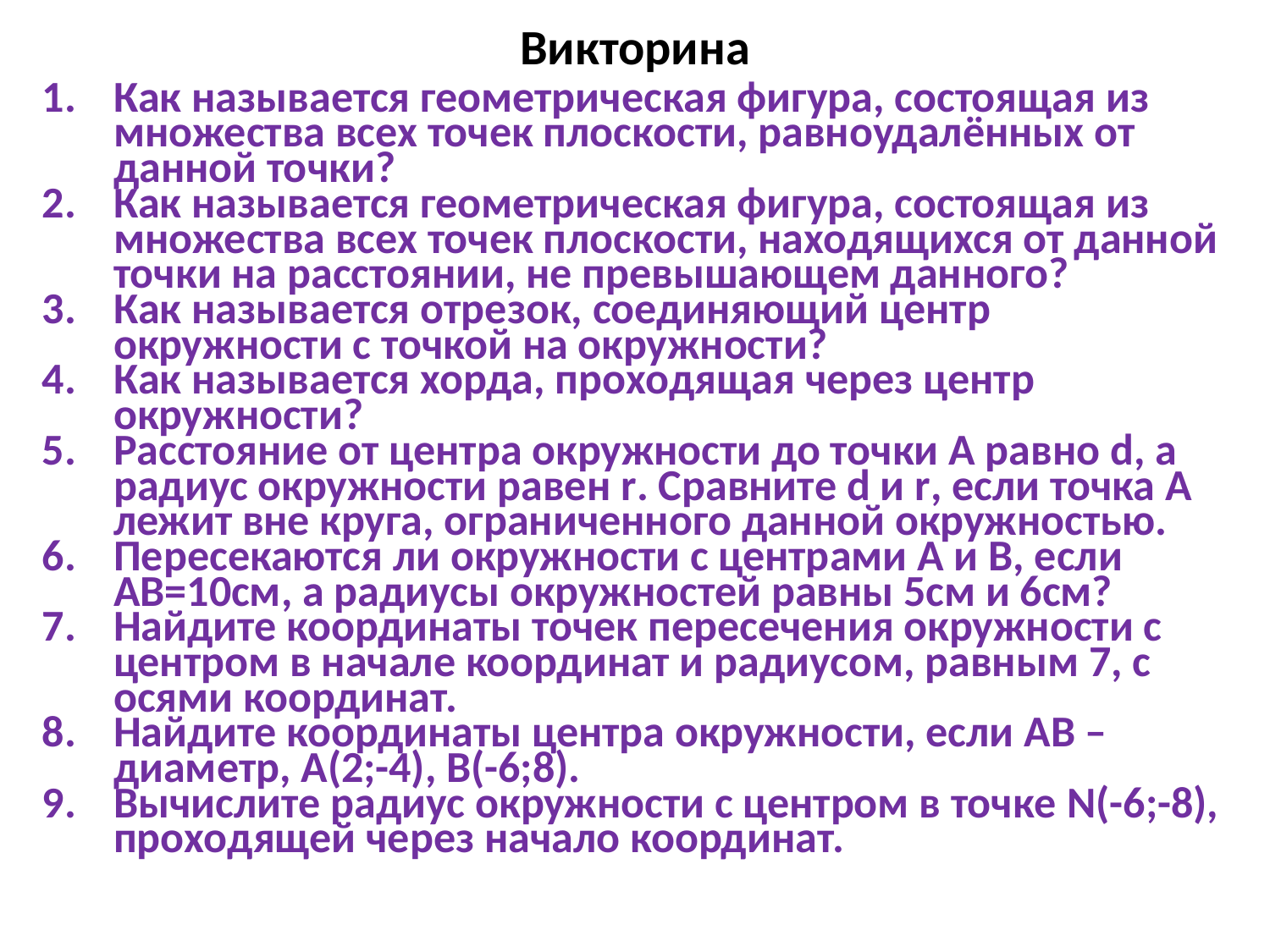

# Викторина
Как называется геометрическая фигура, состоящая из множества всех точек плоскости, равноудалённых от данной точки?
Как называется геометрическая фигура, состоящая из множества всех точек плоскости, находящихся от данной точки на расстоянии, не превышающем данного?
Как называется отрезок, соединяющий центр окружности с точкой на окружности?
Как называется хорда, проходящая через центр окружности?
Расстояние от центра окружности до точки А равно d, а радиус окружности равен r. Сравните d и r, если точка А лежит вне круга, ограниченного данной окружностью.
Пересекаются ли окружности с центрами А и В, если АВ=10см, а радиусы окружностей равны 5см и 6см?
Найдите координаты точек пересечения окружности с центром в начале координат и радиусом, равным 7, с осями координат.
Найдите координаты центра окружности, если АВ – диаметр, А(2;-4), В(-6;8).
Вычислите радиус окружности с центром в точке N(-6;-8), проходящей через начало координат.

-